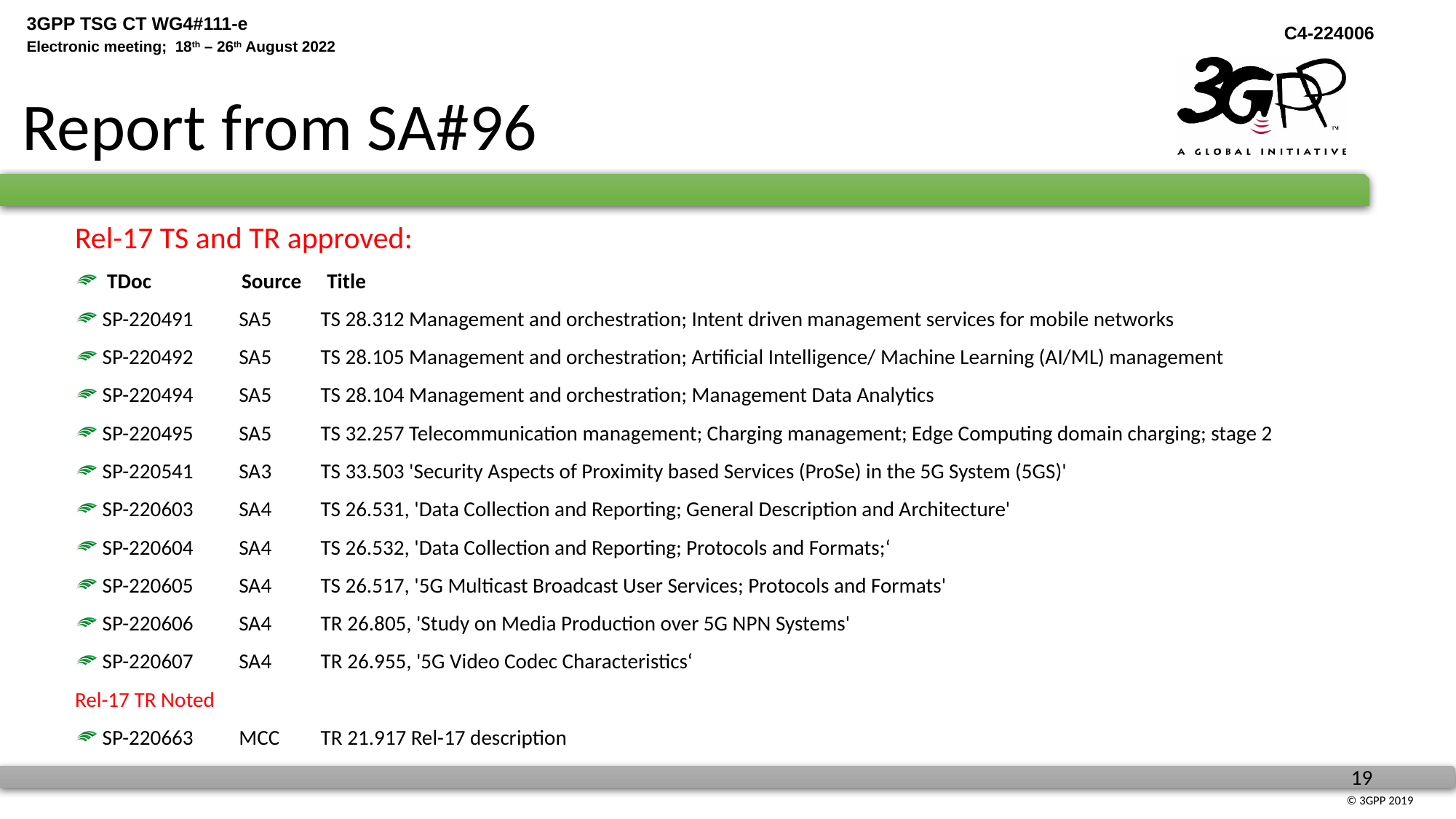

# Report from SA#96
Rel-17 TS and TR approved:
 TDoc	Source	Title
SP-220491	SA5	TS 28.312 Management and orchestration; Intent driven management services for mobile networks
SP-220492	SA5	TS 28.105 Management and orchestration; Artificial Intelligence/ Machine Learning (AI/ML) management
SP-220494	SA5	TS 28.104 Management and orchestration; Management Data Analytics
SP-220495	SA5	TS 32.257 Telecommunication management; Charging management; Edge Computing domain charging; stage 2
SP-220541	SA3	TS 33.503 'Security Aspects of Proximity based Services (ProSe) in the 5G System (5GS)'
SP-220603	SA4	TS 26.531, 'Data Collection and Reporting; General Description and Architecture'
SP-220604	SA4	TS 26.532, 'Data Collection and Reporting; Protocols and Formats;‘
SP-220605	SA4	TS 26.517, '5G Multicast Broadcast User Services; Protocols and Formats'
SP-220606	SA4	TR 26.805, 'Study on Media Production over 5G NPN Systems'
SP-220607	SA4	TR 26.955, '5G Video Codec Characteristics‘
Rel-17 TR Noted
SP-220663	MCC 	TR 21.917 Rel-17 description